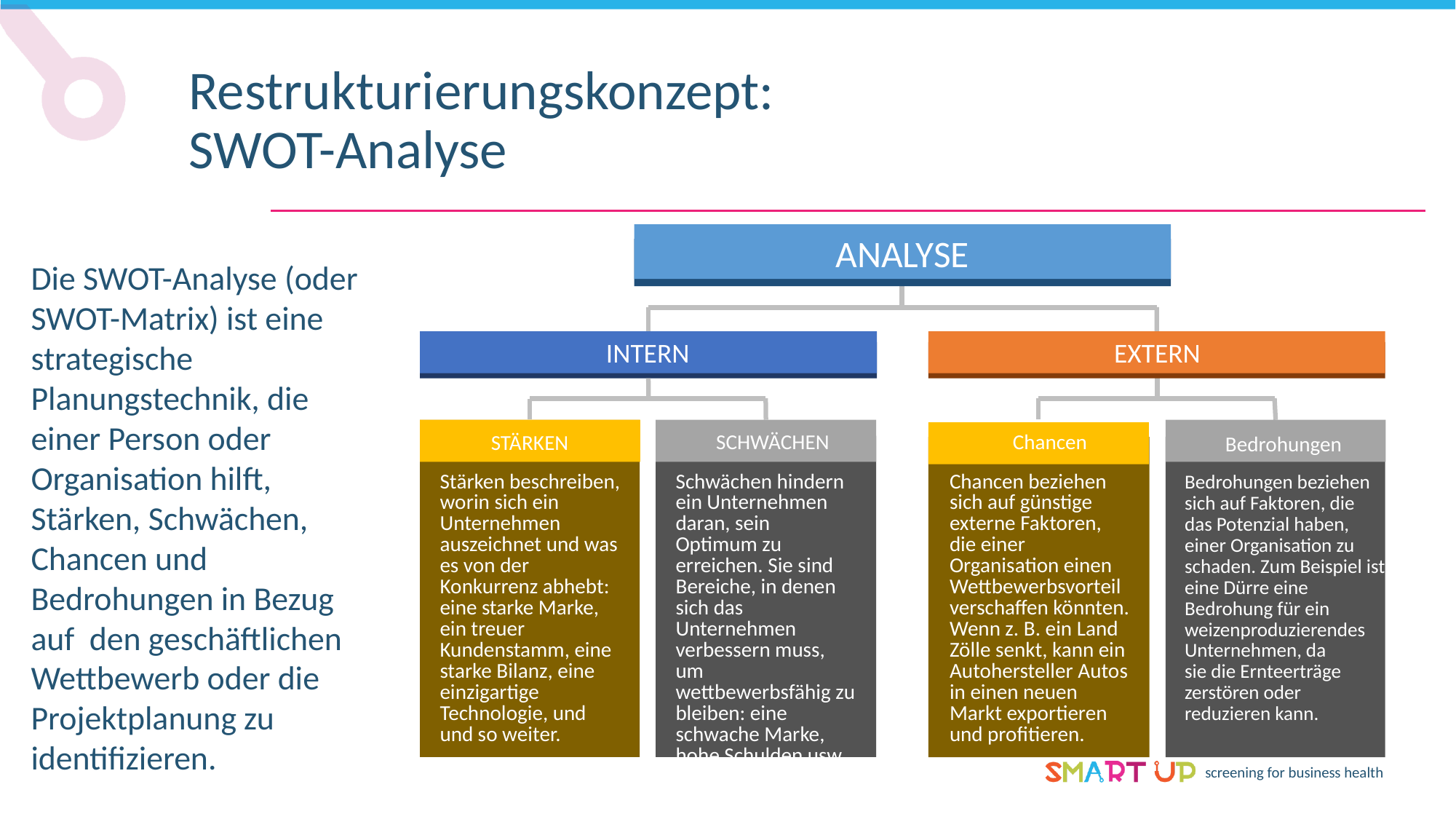

Restrukturierungskonzept: SWOT-Analyse

ANALYSE

Die SWOT-Analyse (oder SWOT-Matrix) ist eine strategische Planungstechnik, die einer Person oder Organisation hilft, Stärken, Schwächen, Chancen und Bedrohungen in Bezug auf  den geschäftlichen Wettbewerb oder die Projektplanung zu identifizieren.
INTERN
EXTERN

SCHWÄCHEN
Chancen
STÄRKEN
Bedrohungen

Stärken beschreiben, worin sich ein Unternehmen auszeichnet und was es von der Konkurrenz abhebt: eine starke Marke, ein treuer Kundenstamm, eine starke Bilanz, eine einzigartige Technologie, und
und so weiter.
Schwächen hindern ein Unternehmen daran, sein Optimum zu erreichen. Sie sind Bereiche, in denen sich das Unternehmen verbessern muss, um wettbewerbsfähig zu bleiben: eine schwache Marke, hohe Schulden usw.
Chancen beziehen sich auf günstige externe Faktoren, die einer Organisation einen Wettbewerbsvorteil verschaffen könnten. Wenn z. B. ein Land  Zölle senkt, kann ein Autohersteller Autos in einen neuen Markt exportieren und profitieren.
Bedrohungen beziehen sich auf Faktoren, die das Potenzial haben, einer Organisation zu schaden. Zum Beispiel ist eine Dürre eine Bedrohung für ein weizenproduzierendes Unternehmen, da
sie die Ernteerträge zerstören oder reduzieren kann.